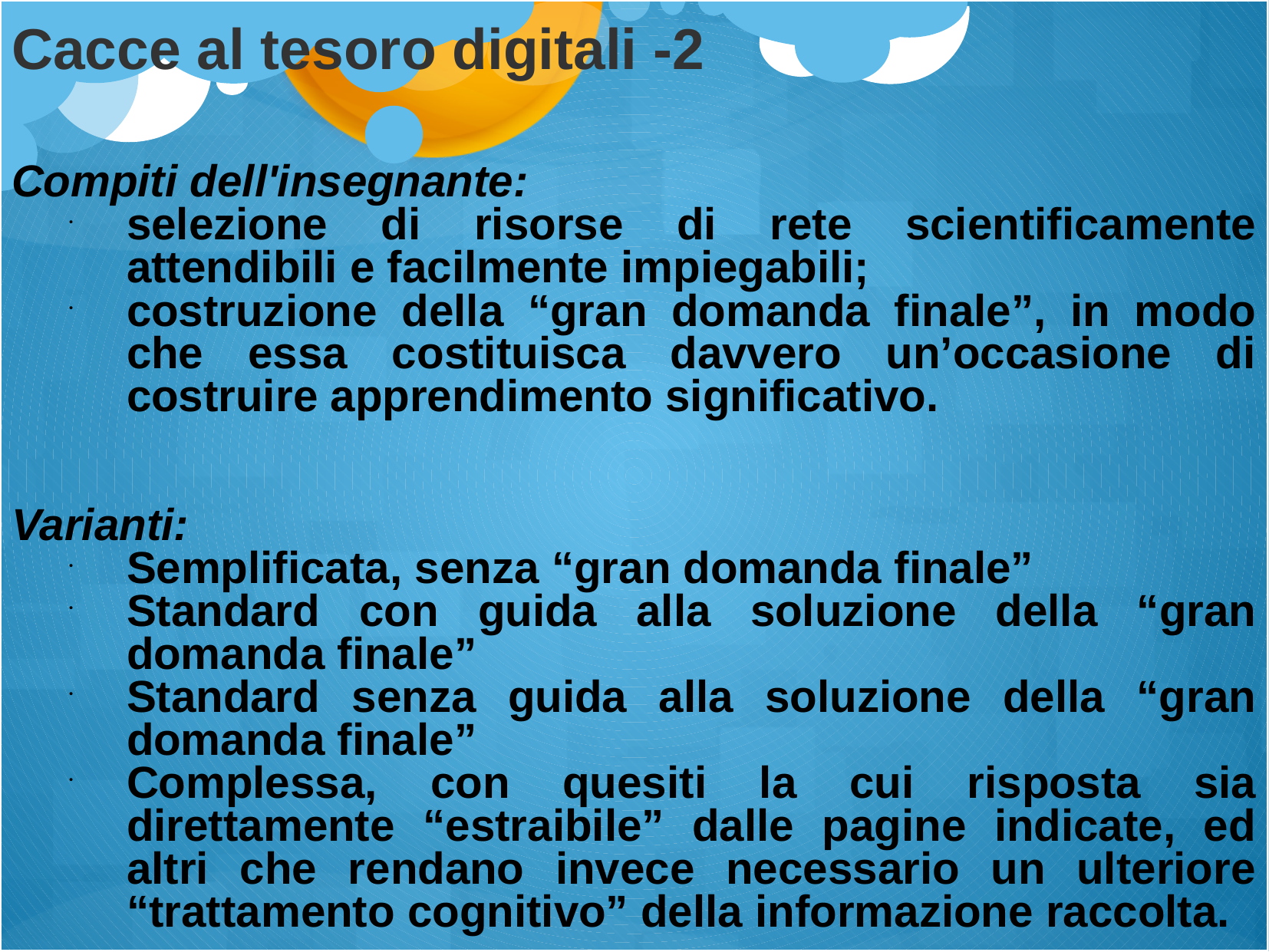

Cacce al tesoro digitali -2

Compiti dell'insegnante:
selezione di risorse di rete scientificamente attendibili e facilmente impiegabili;
costruzione della “gran domanda finale”, in modo che essa costituisca davvero un’occasione di costruire apprendimento significativo.

Varianti:
Semplificata, senza “gran domanda finale”
Standard con guida alla soluzione della “gran domanda finale”
Standard senza guida alla soluzione della “gran domanda finale”
Complessa, con quesiti la cui risposta sia direttamente “estraibile” dalle pagine indicate, ed altri che rendano invece necessario un ulteriore “trattamento cognitivo” della informazione raccolta.